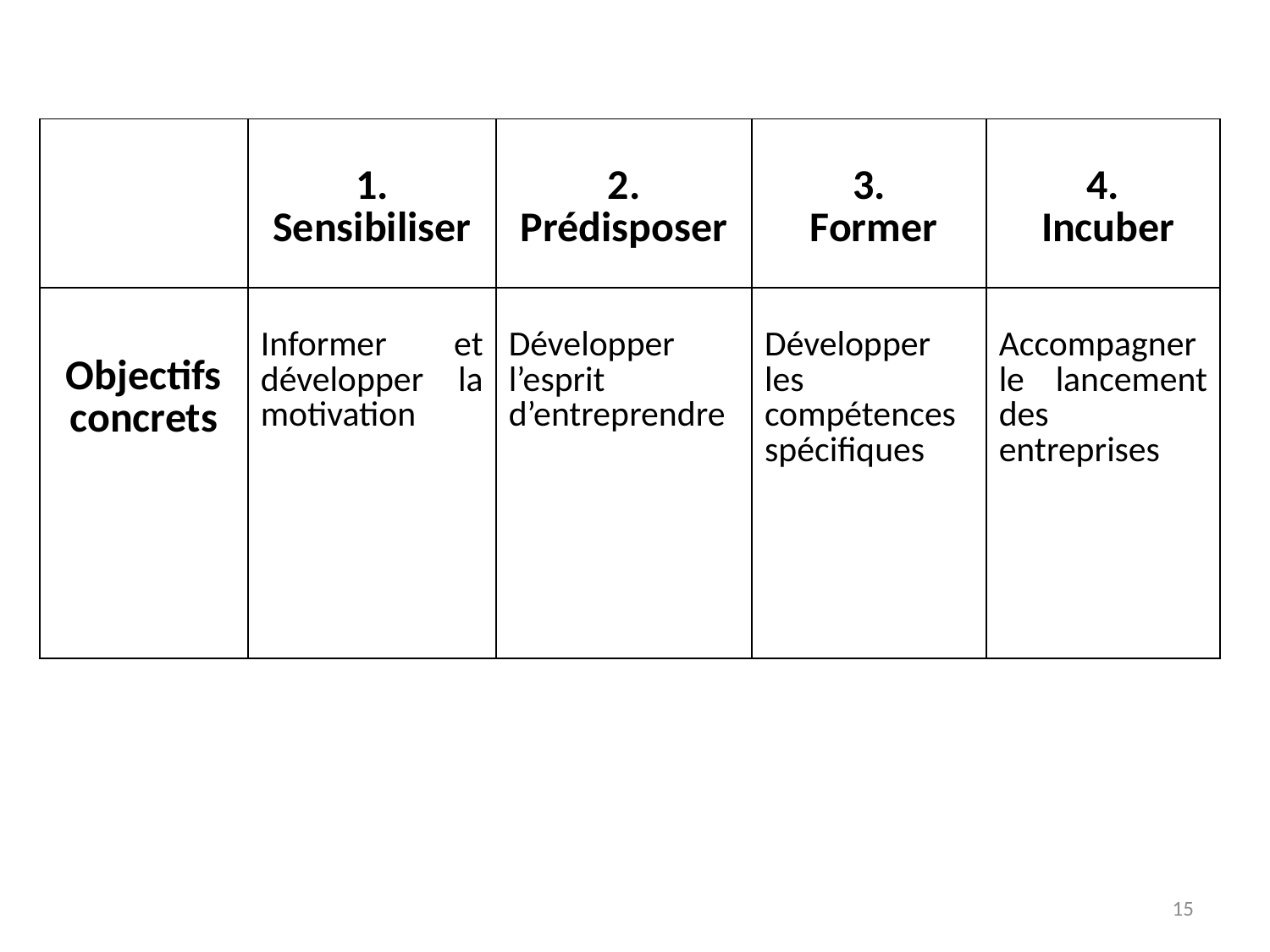

|  | 1. Sensibiliser | 2. Prédisposer | 3. Former | 4. Incuber |
| --- | --- | --- | --- | --- |
| Objectifs concrets | Informer et développer la motivation | Développer l’esprit d’entreprendre | Développer les compétences spécifiques | Accompagner le lancement des entreprises |
15